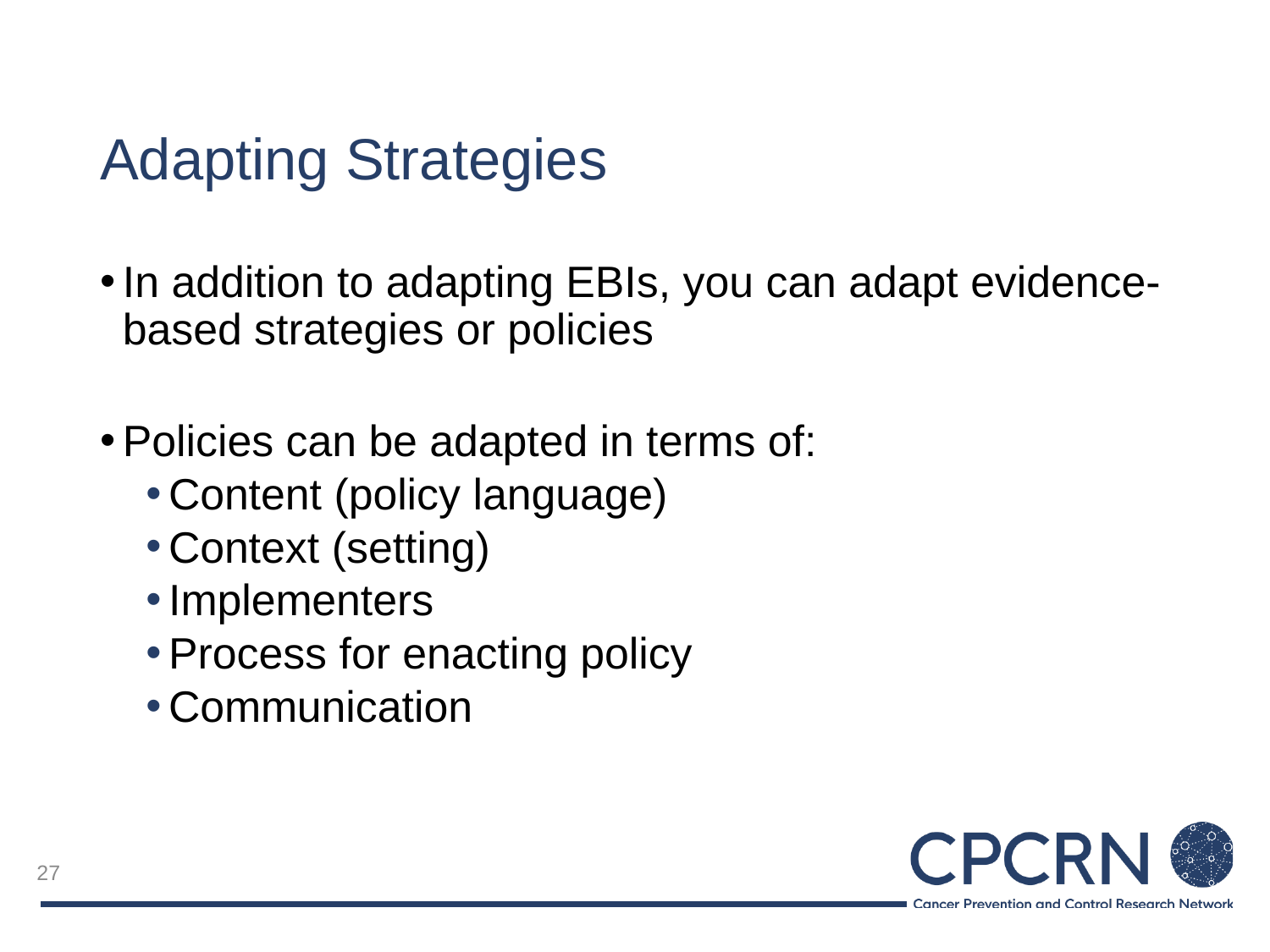

# Adapting Strategies
In addition to adapting EBIs, you can adapt evidence-based strategies or policies
Policies can be adapted in terms of:
Content (policy language)
Context (setting)
Implementers
Process for enacting policy
Communication

27